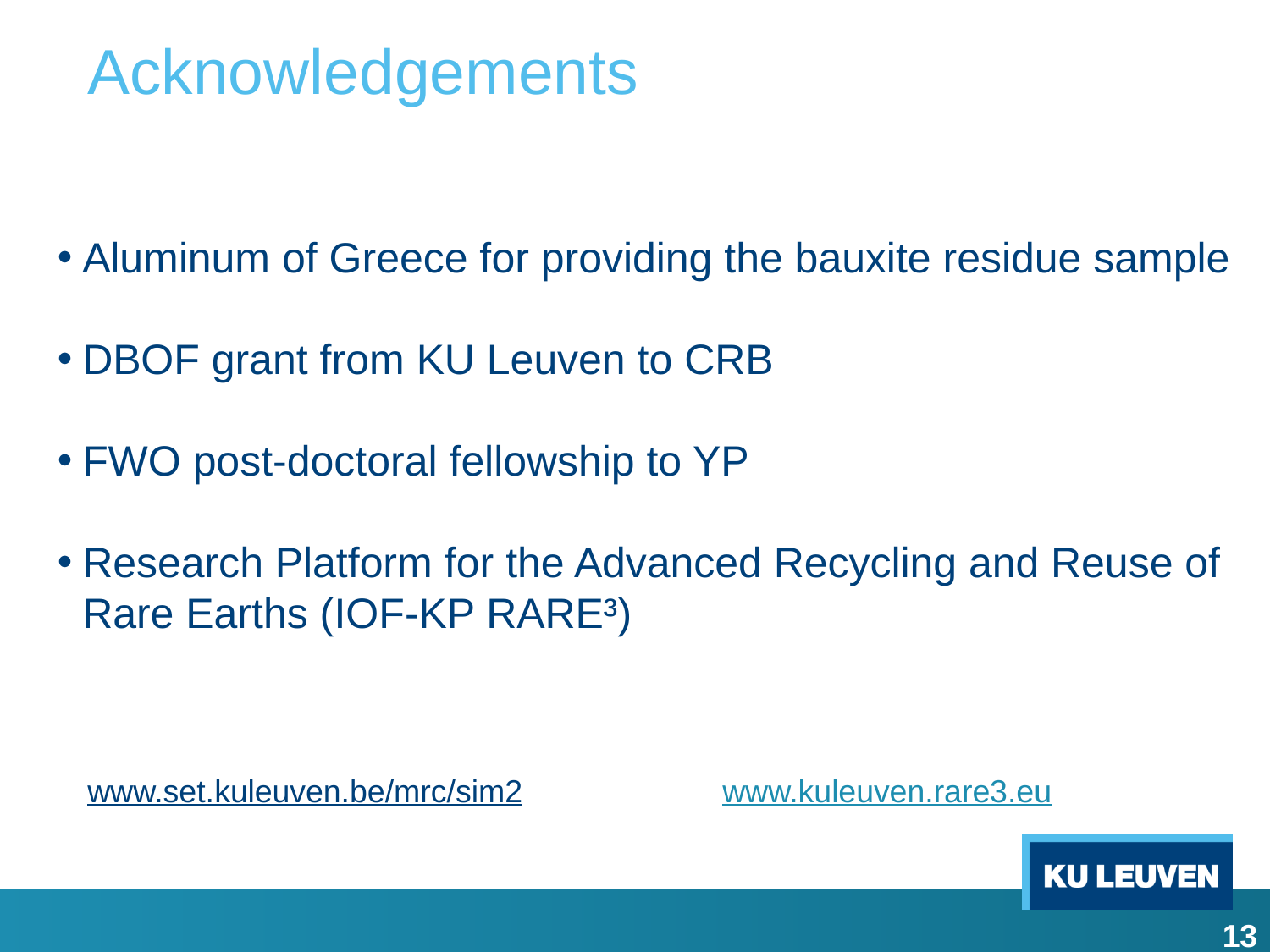

Acknowledgements
Aluminum of Greece for providing the bauxite residue sample

DBOF grant from KU Leuven to CRB

FWO post-doctoral fellowship to YP

Research Platform for the Advanced Recycling and Reuse of Rare Earths (IOF-KP RARE³)

www.set.kuleuven.be/mrc/sim2		www.kuleuven.rare3.eu
13